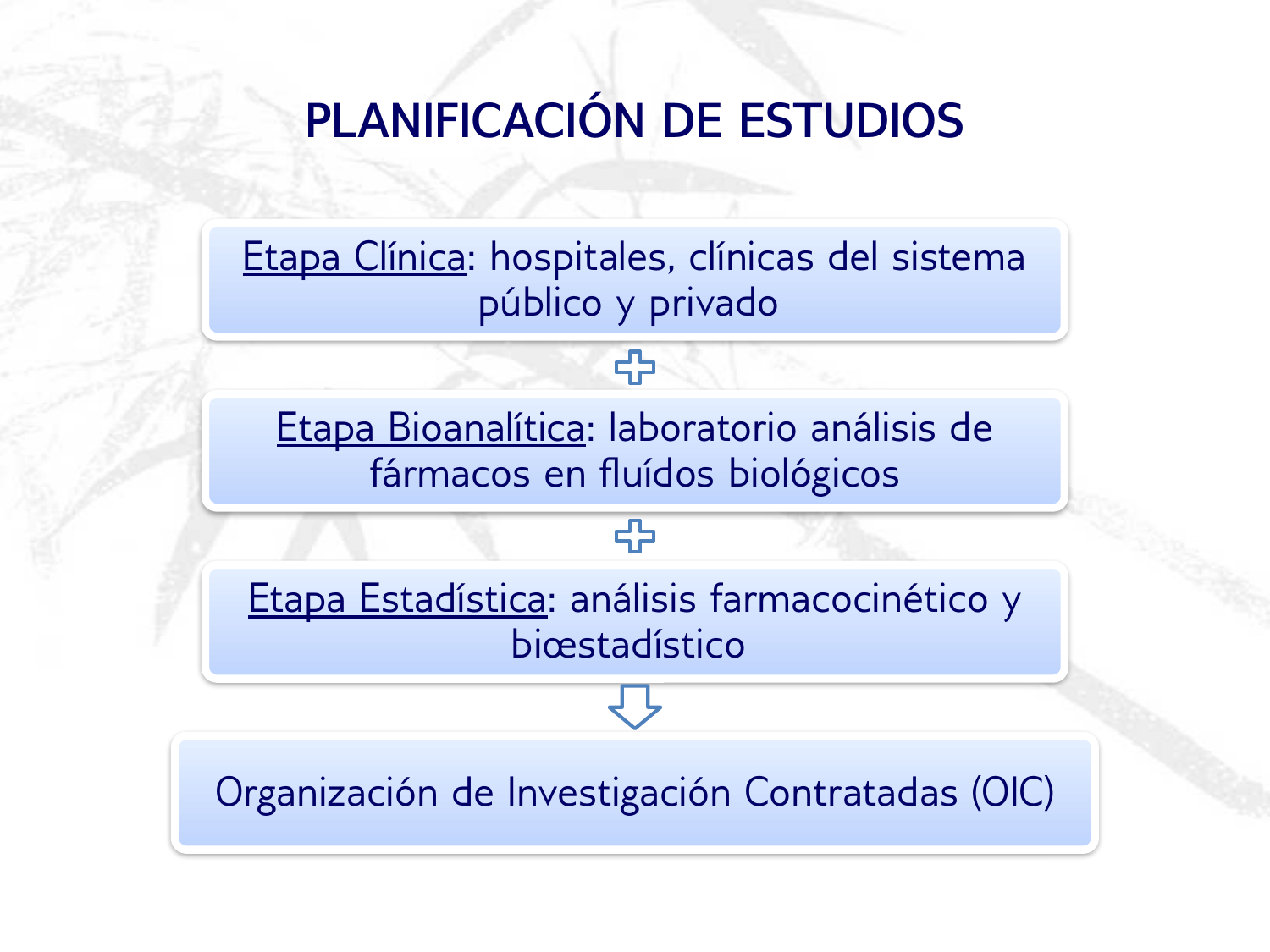

# PLANIFICACIÓN DE ESTUDIOS
Etapa Clínica: hospitales, clínicas del sistema público y privado

Etapa Bioanalítica: laboratorio análisis de fármacos en fluídos biológicos

Etapa Estadística: análisis farmacocinético y bioestadístico

Organización de Investigación Contratadas (OIC)